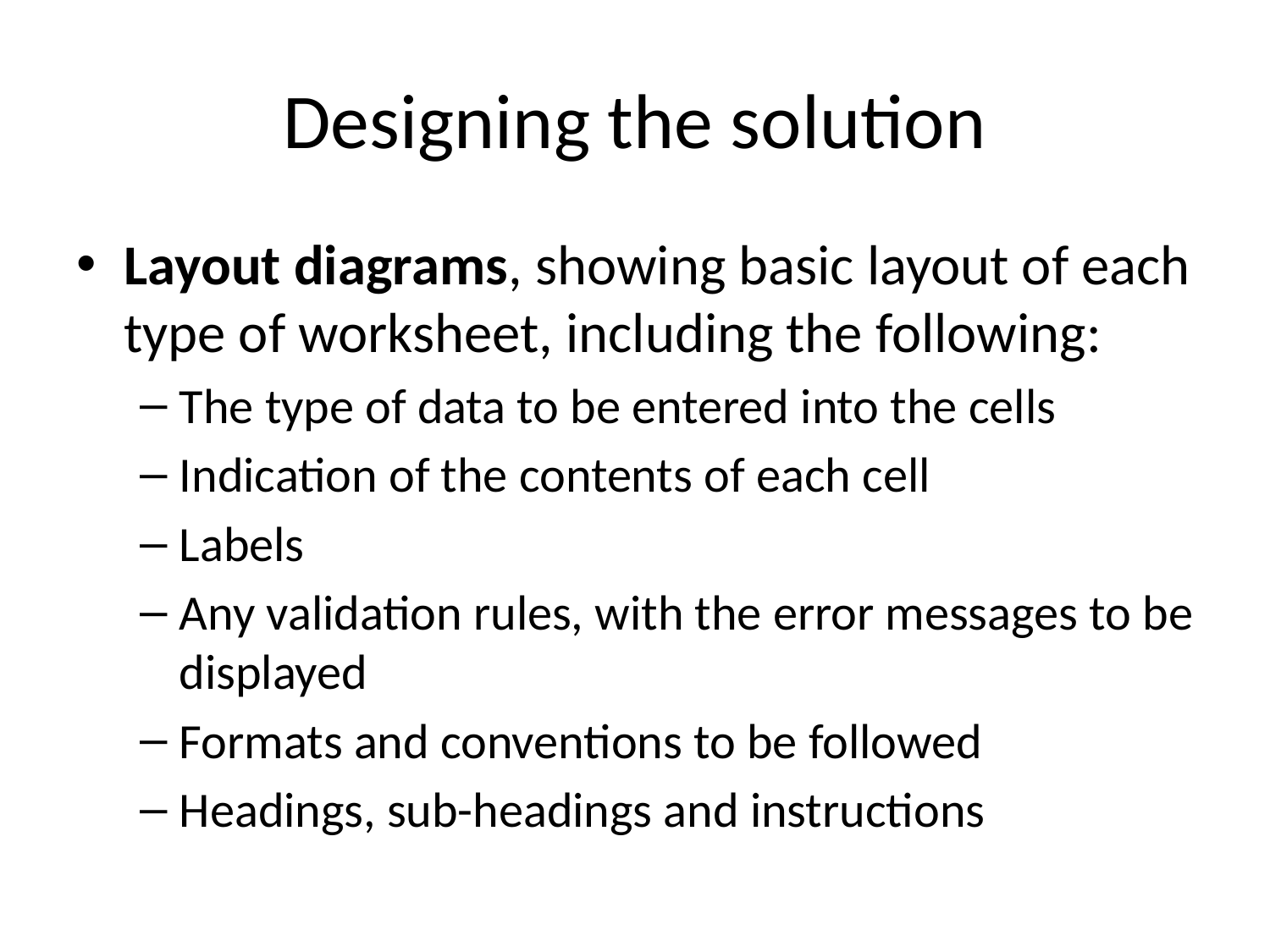

# Designing the solution
Layout diagrams, showing basic layout of each type of worksheet, including the following:
The type of data to be entered into the cells
Indication of the contents of each cell
Labels
Any validation rules, with the error messages to be displayed
Formats and conventions to be followed
Headings, sub-headings and instructions